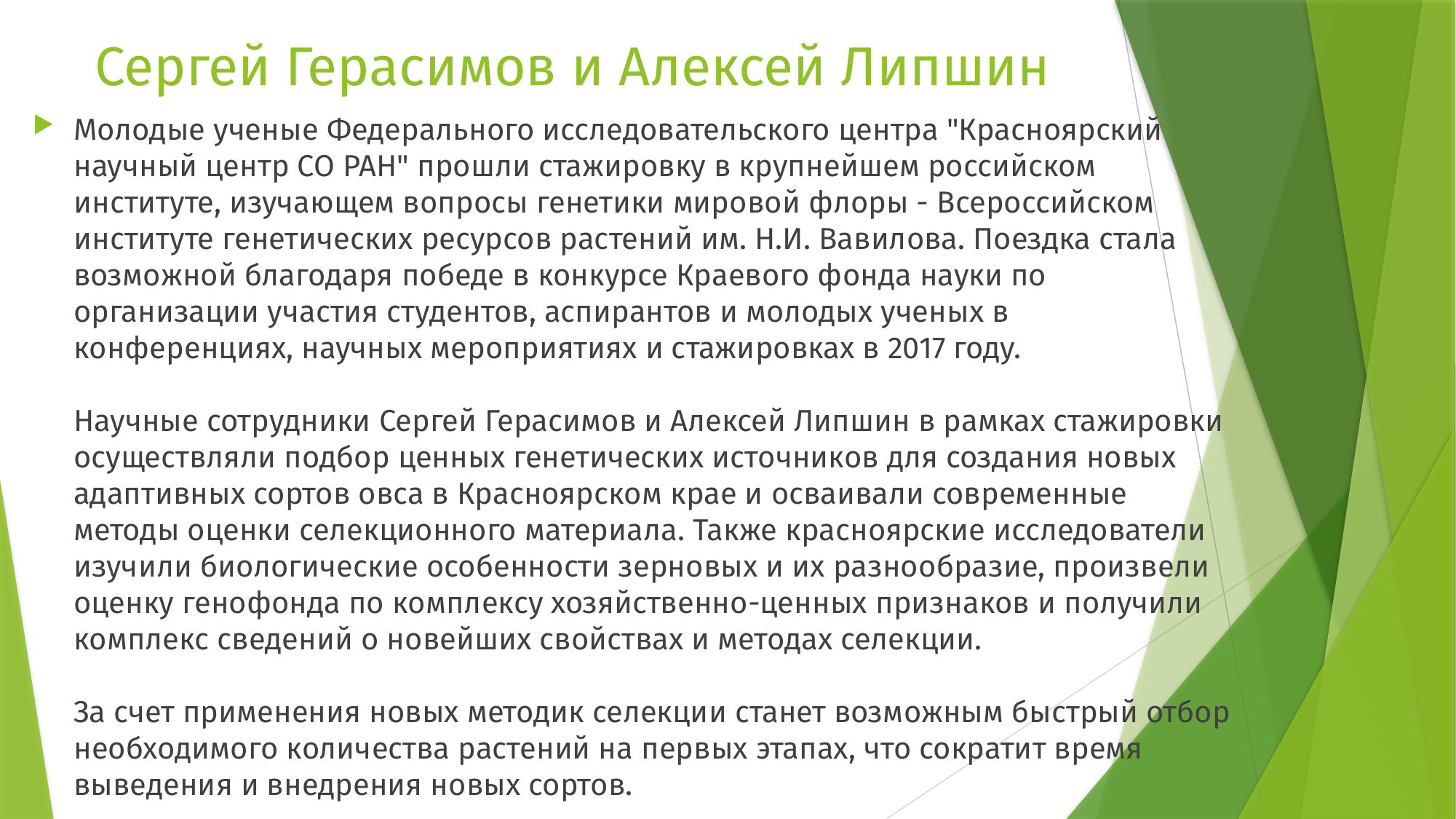

# Сергей Герасимов и Алексей Липшин
Молодые ученые Федерального исследовательского центра "Красноярский научный центр СО РАН" прошли стажировку в крупнейшем российском институте, изучающем вопросы генетики мировой флоры - Всероссийском институте генетических ресурсов растений им. Н.И. Вавилова. Поездка стала возможной благодаря победе в конкурсе Краевого фонда науки по организации участия студентов, аспирантов и молодых ученых в конференциях, научных мероприятиях и стажировках в 2017 году.
Научные сотрудники Сергей Герасимов и Алексей Липшин в рамках стажировки осуществляли подбор ценных генетических источников для создания новых адаптивных сортов овса в Красноярском крае и осваивали современные методы оценки селекционного материала. Также красноярские исследователи изучили биологические особенности зерновых и их разнообразие, произвели оценку генофонда по комплексу хозяйственно-ценных признаков и получили комплекс сведений о новейших свойствах и методах селекции.
За счет применения новых методик селекции станет возможным быстрый отбор необходимого количества растений на первых этапах, что сократит время выведения и внедрения новых сортов.